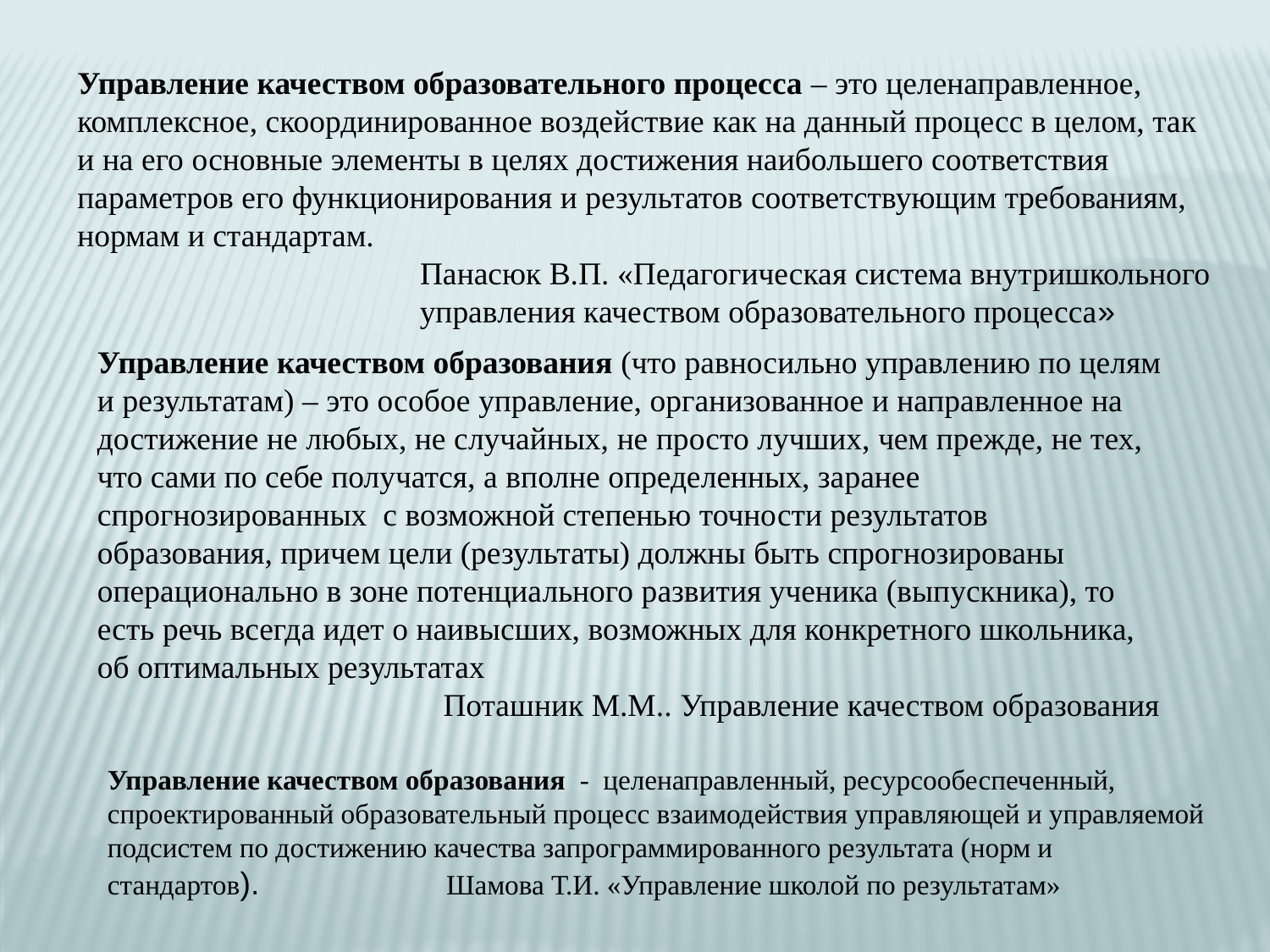

Управление качеством образовательного процесса – это целенаправленное, комплексное, скоординированное воздействие как на данный процесс в целом, так и на его основные элементы в целях достижения наибольшего соответствия параметров его функционирования и результатов соответствующим требованиям, нормам и стандартам.
		           Панасюк В.П. «Педагогическая система внутришкольного 		           управления качеством образовательного процесса»
Управление качеством образования (что равносильно управлению по целям и результатам) – это особое управление, организованное и направленное на достижение не любых, не случайных, не просто лучших, чем прежде, не тех, что сами по себе получатся, а вполне определенных, заранее спрогнозированных  с возможной степенью точности результатов образования, причем цели (результаты) должны быть спрогнозированы операционально в зоне потенциального развития ученика (выпускника), то есть речь всегда идет о наивысших, возможных для конкретного школьника, об оптимальных результатах
                                           Поташник М.М.. Управление качеством образования

Управление качеством образования  -  целенаправленный, ресурсообеспеченный, спроектированный образовательный процесс взаимодействия управляющей и управляемой подсистем по достижению качества запрограммированного результата (норм и стандартов).                     Шамова Т.И. «Управление школой по результатам»